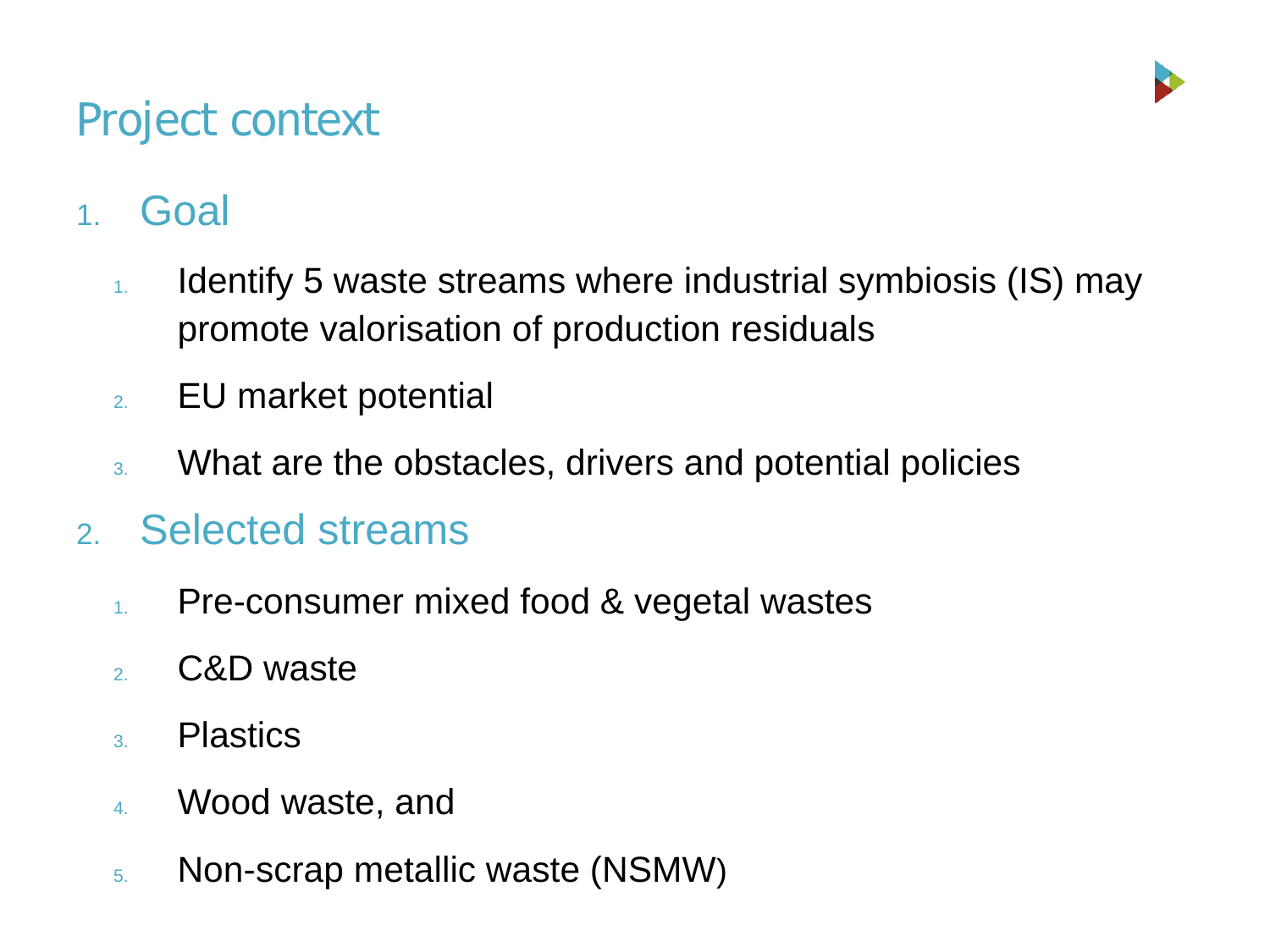

# Project context
Goal
Identify 5 waste streams where industrial symbiosis (IS) may promote valorisation of production residuals
EU market potential
What are the obstacles, drivers and potential policies
Selected streams
Pre-consumer mixed food & vegetal wastes
C&D waste
Plastics
Wood waste, and
Non-scrap metallic waste (NSMW)